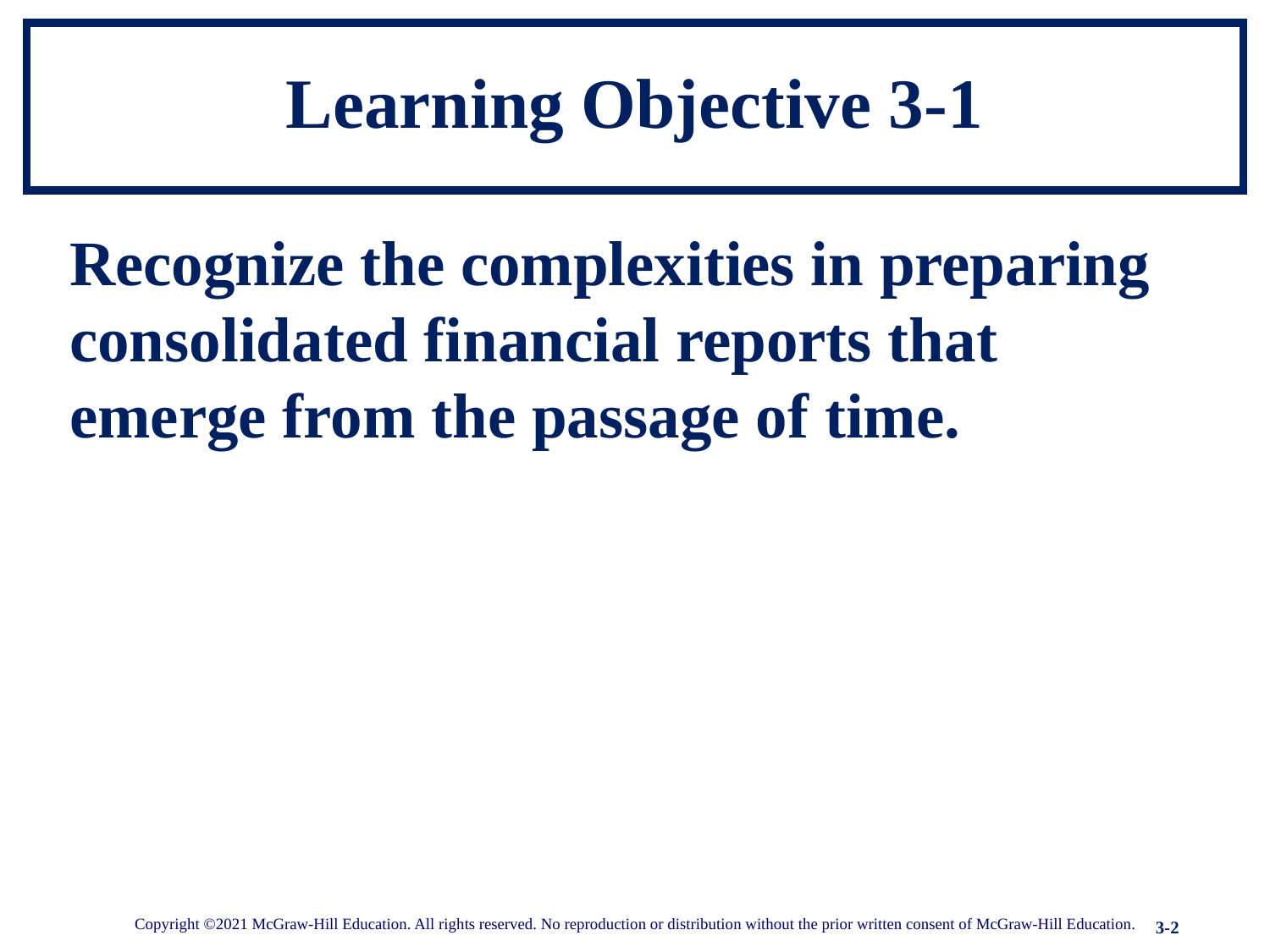

# Learning Objective 3-1
Recognize the complexities in preparing consolidated financial reports that emerge from the passage of time.
Copyright ©2021 McGraw-Hill Education. All rights reserved. No reproduction or distribution without the prior written consent of McGraw-Hill Education.
3-2